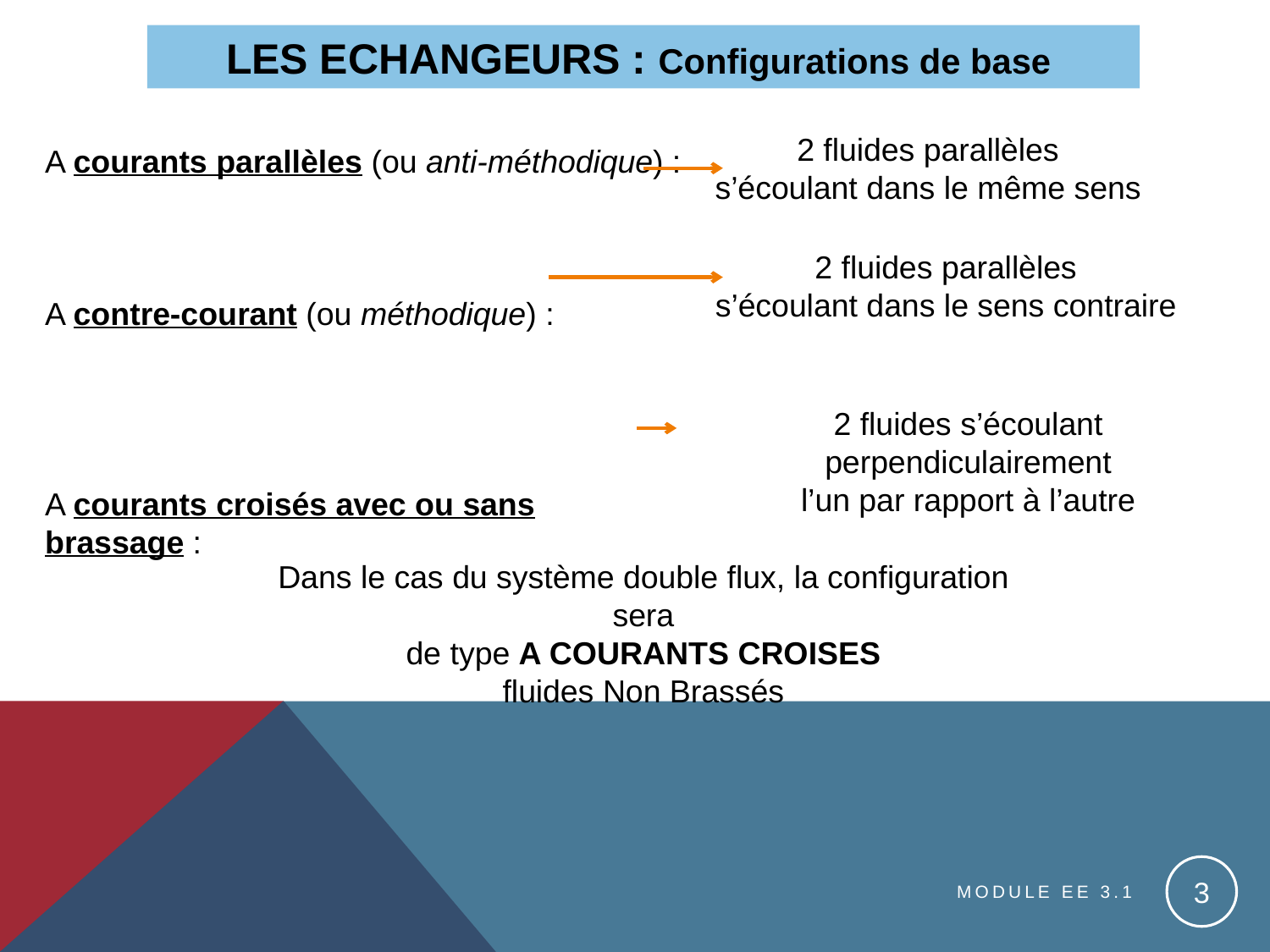

LES ECHANGEURS : Configurations de base
2 fluides parallèles
s’écoulant dans le même sens
A courants parallèles (ou anti-méthodique) :

A contre-courant (ou méthodique) :

A courants croisés avec ou sans brassage :
2 fluides parallèles
s’écoulant dans le sens contraire
2 fluides s’écoulant perpendiculairement
l’un par rapport à l’autre
Dans le cas du système double flux, la configuration sera
de type A COURANTS CROISES
fluides Non Brassés
3
MODULE EE 3.1